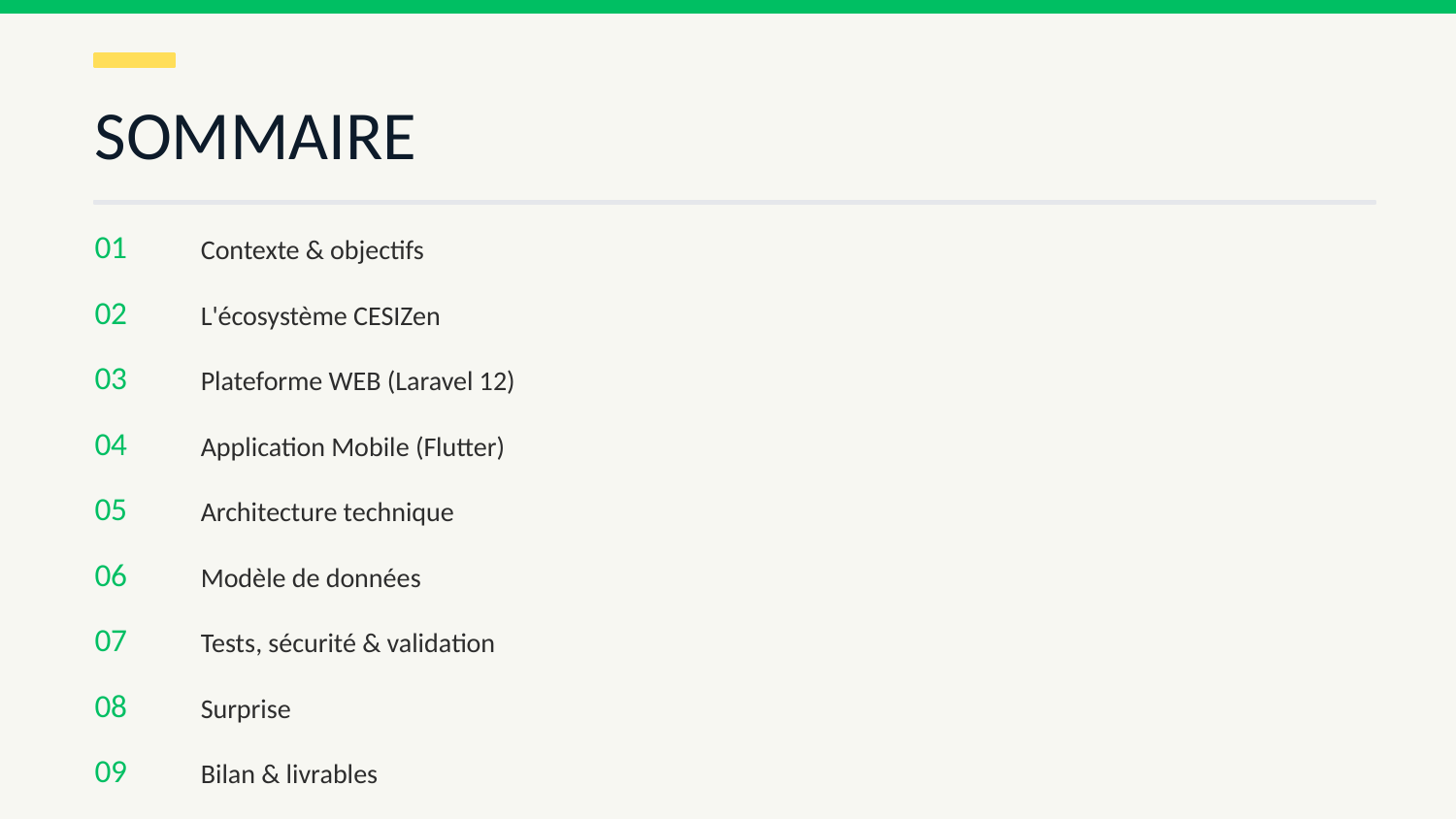

SOMMAIRE

01
Contexte & objectifs
02
L'écosystème CESIZen
03
Plateforme WEB (Laravel 12)
04
Application Mobile (Flutter)
05
Architecture technique
06
Modèle de données
07
Tests, sécurité & validation
08
Surprise
09
Bilan & livrables